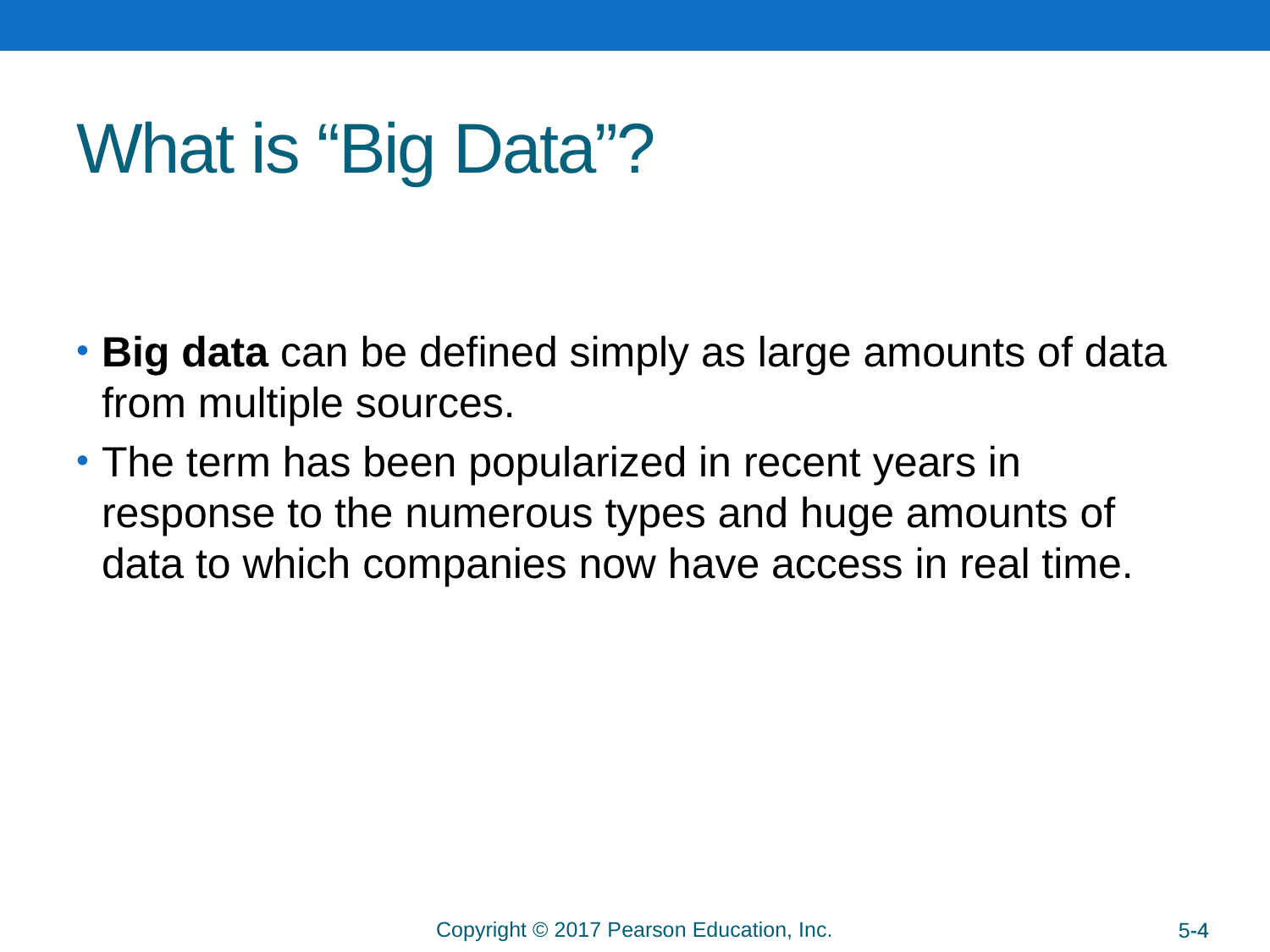

# What is “Big Data”?
Big data can be defined simply as large amounts of data from multiple sources.
The term has been popularized in recent years in response to the numerous types and huge amounts of data to which companies now have access in real time.